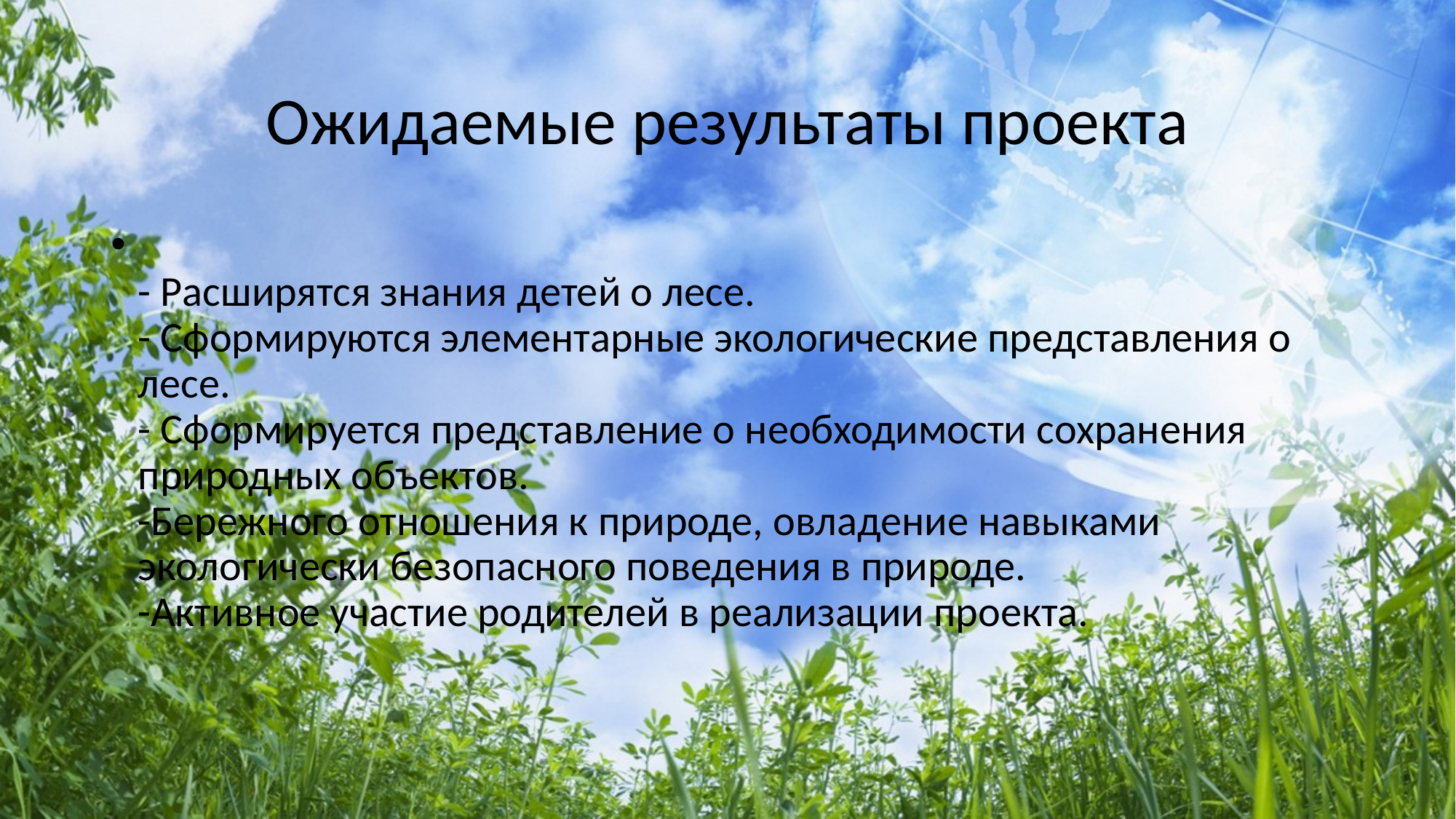

# Ожидаемые результаты проекта
- Расширятся знания детей о лесе.
- Сформируются элементарные экологические представления о лесе.
- Сформируется представление о необходимости сохранения природных объектов.
-Бережного отношения к природе, овладение навыками экологически безопасного поведения в природе.
-Активное участие родителей в реализации проекта.